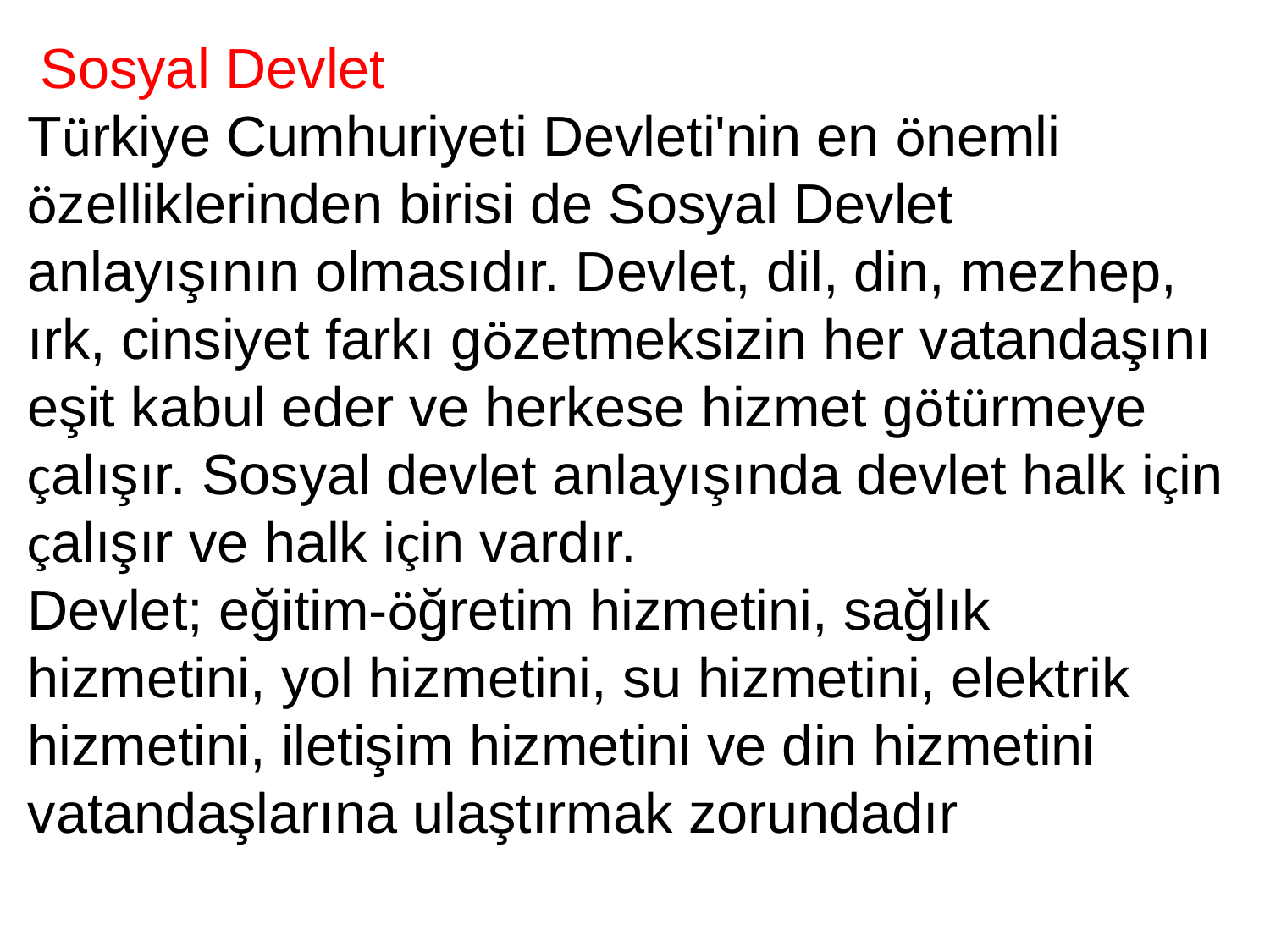

Sosyal Devlet
Türkiye Cumhuriyeti Devleti'nin en önemli özelliklerinden birisi de Sosyal Devlet anlayışının olmasıdır. Devlet, dil, din, mezhep, ırk, cinsiyet farkı gözetmeksizin her vatandaşını eşit kabul eder ve herkese hizmet götürmeye çalışır. Sosyal devlet anlayışında devlet halk için çalışır ve halk için vardır.
Devlet; eğitim-öğretim hizmetini, sağlık hizmetini, yol hizmetini, su hizmetini, elektrik hizmetini, iletişim hizmetini ve din hizmetini vatandaşlarına ulaştırmak zorundadır